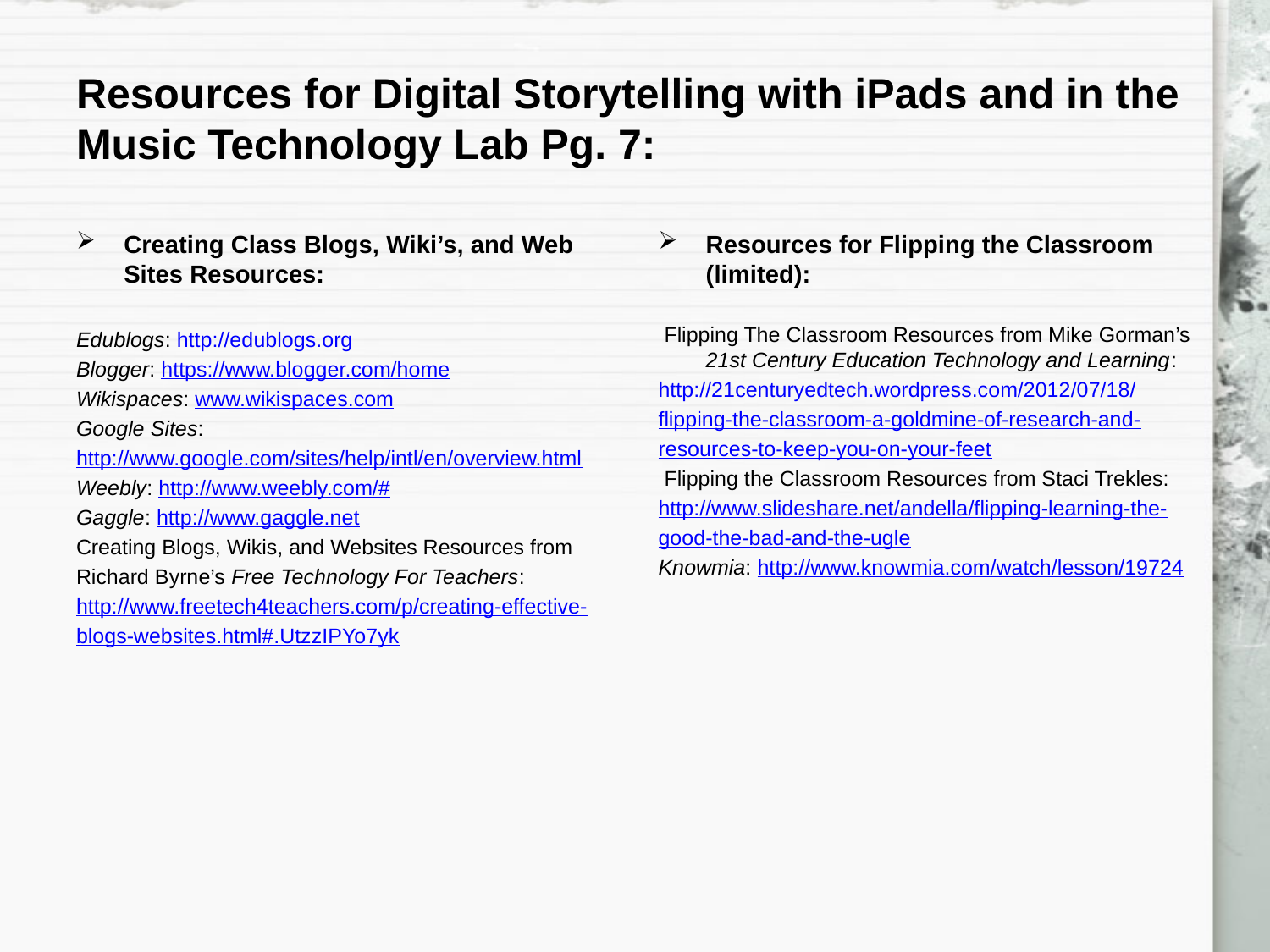

# Resources for Digital Storytelling with iPads and in the Music Technology Lab Pg. 7:
Creating Class Blogs, Wiki’s, and Web Sites Resources:

Edublogs: http://edublogs.org
Blogger: https://www.blogger.com/home
Wikispaces: www.wikispaces.com
Google Sites:
http://www.google.com/sites/help/intl/en/overview.html
Weebly: http://www.weebly.com/#
Gaggle: http://www.gaggle.net
Creating Blogs, Wikis, and Websites Resources from
Richard Byrne’s Free Technology For Teachers:
http://www.freetech4teachers.com/p/creating-effective-
blogs-websites.html#.UtzzIPYo7yk

Resources for Flipping the Classroom (limited):

 Flipping The Classroom Resources from Mike Gorman’s 21st Century Education Technology and Learning:
http://21centuryedtech.wordpress.com/2012/07/18/
flipping-the-classroom-a-goldmine-of-research-and-
resources-to-keep-you-on-your-feet
 Flipping the Classroom Resources from Staci Trekles:
http://www.slideshare.net/andella/flipping-learning-the-
good-the-bad-and-the-ugle
Knowmia: http://www.knowmia.com/watch/lesson/19724